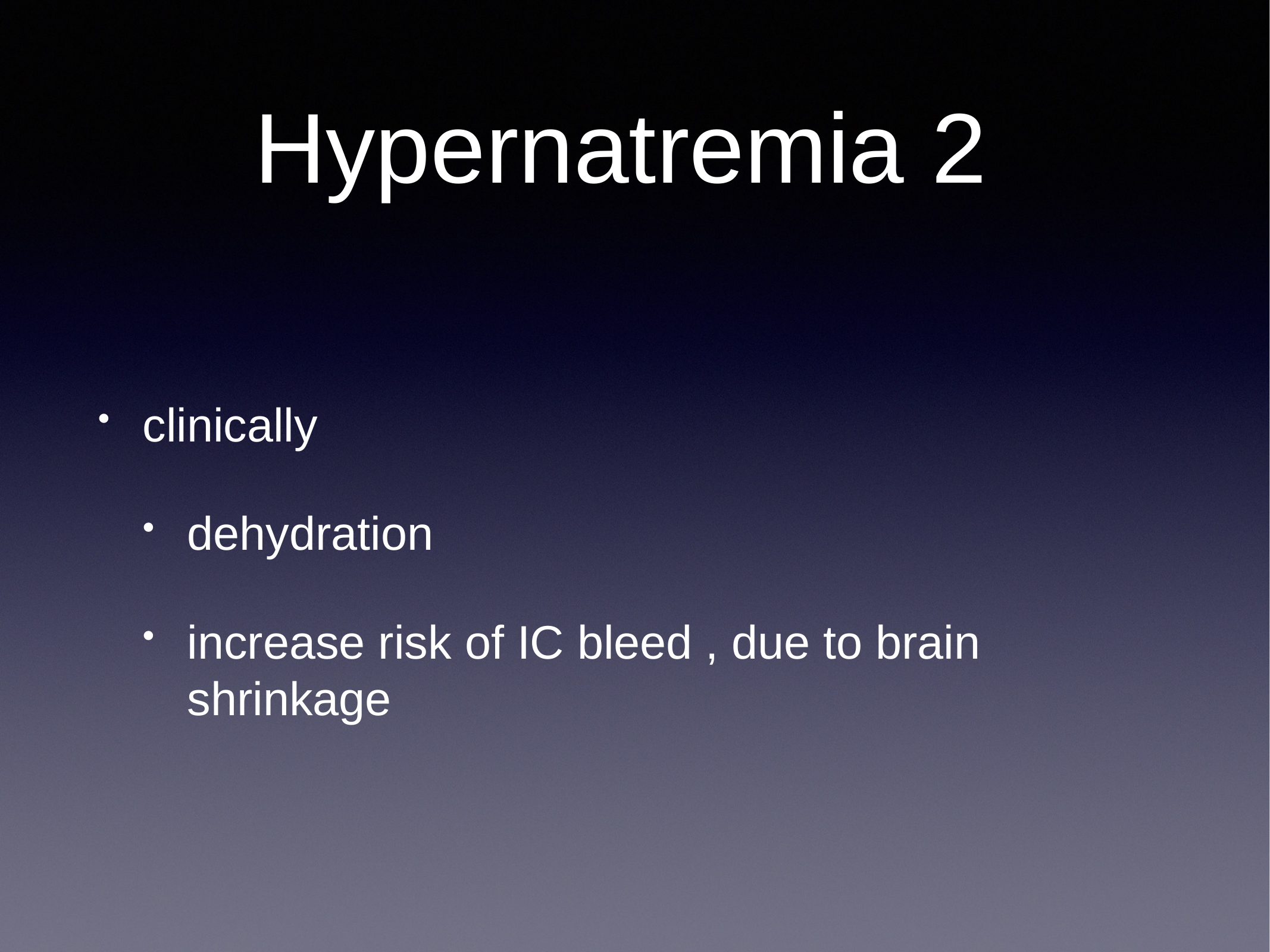

# Hypernatremia 2
clinically
dehydration
increase risk of IC bleed , due to brain shrinkage